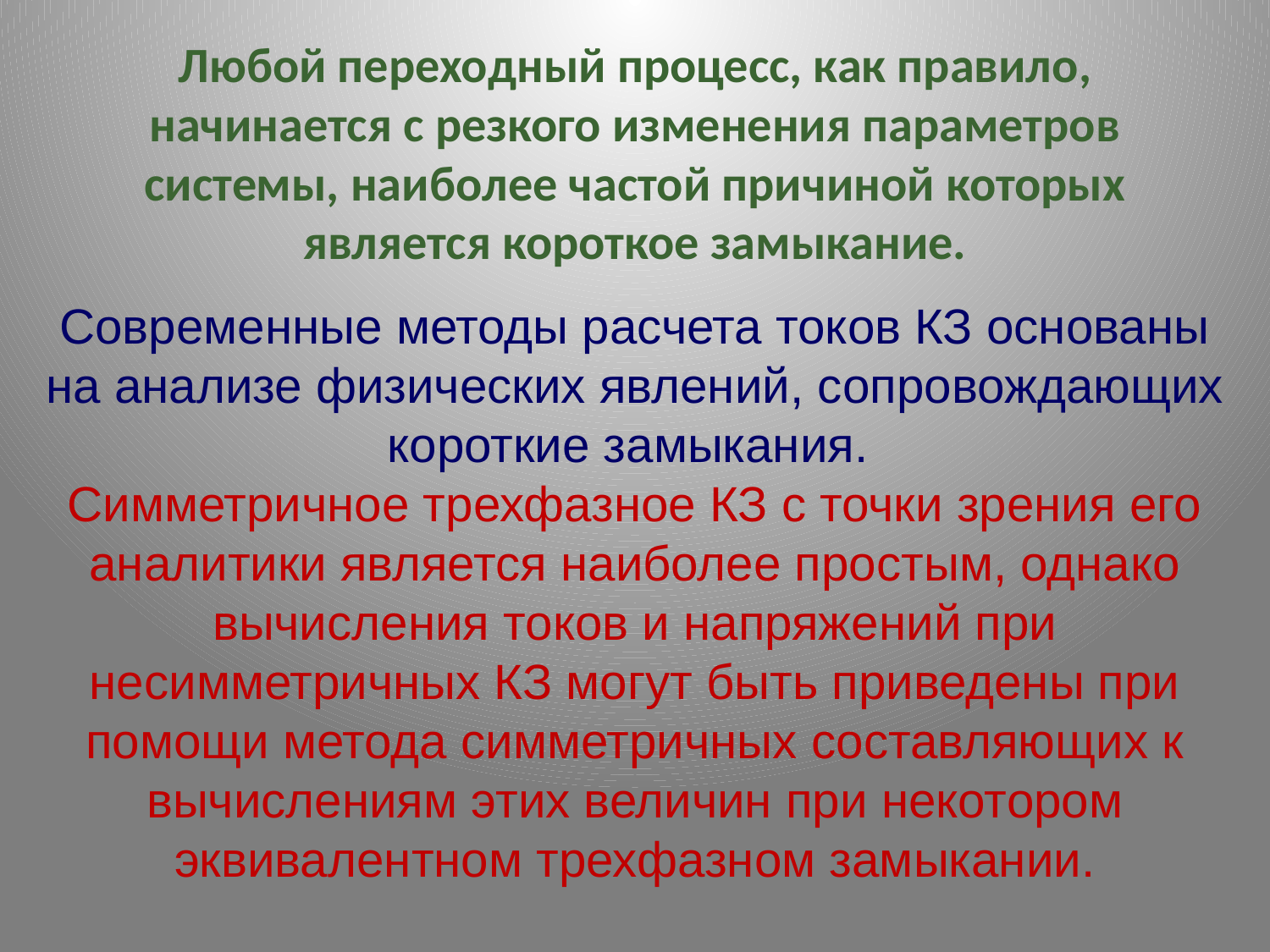

# Любой переходный процесс, как правило, начинается с резкого изменения параметров системы, наиболее частой причиной которых является короткое замыкание.
Современные методы расчета токов КЗ основаны на анализе физических явлений, сопровождающих короткие замыкания.
Симметричное трехфазное КЗ с точки зрения его аналитики является наиболее простым, однако вычисления токов и напряжений при несимметричных КЗ могут быть приведены при помощи метода симметричных составляющих к вычислениям этих величин при некотором эквивалентном трехфазном замыкании.